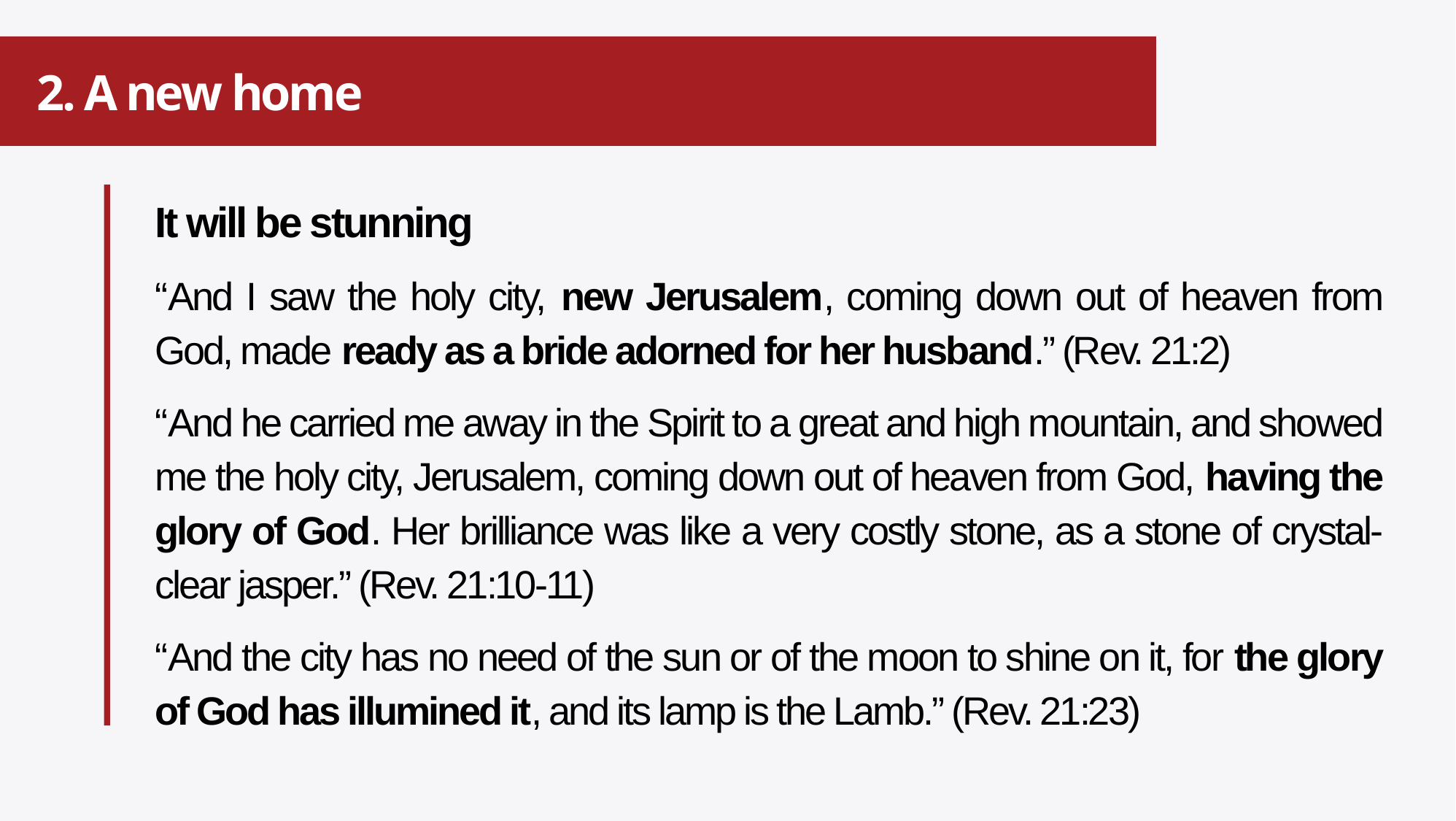

# 2. A new home
It will be stunning
“And I saw the holy city, new Jerusalem, coming down out of heaven from God, made ready as a bride adorned for her husband.” (Rev. 21:2)
“And he carried me away in the Spirit to a great and high mountain, and showed me the holy city, Jerusalem, coming down out of heaven from God, having the glory of God. Her brilliance was like a very costly stone, as a stone of crystal-clear jasper.” (Rev. 21:10-11)
“And the city has no need of the sun or of the moon to shine on it, for the glory of God has illumined it, and its lamp is the Lamb.” (Rev. 21:23)